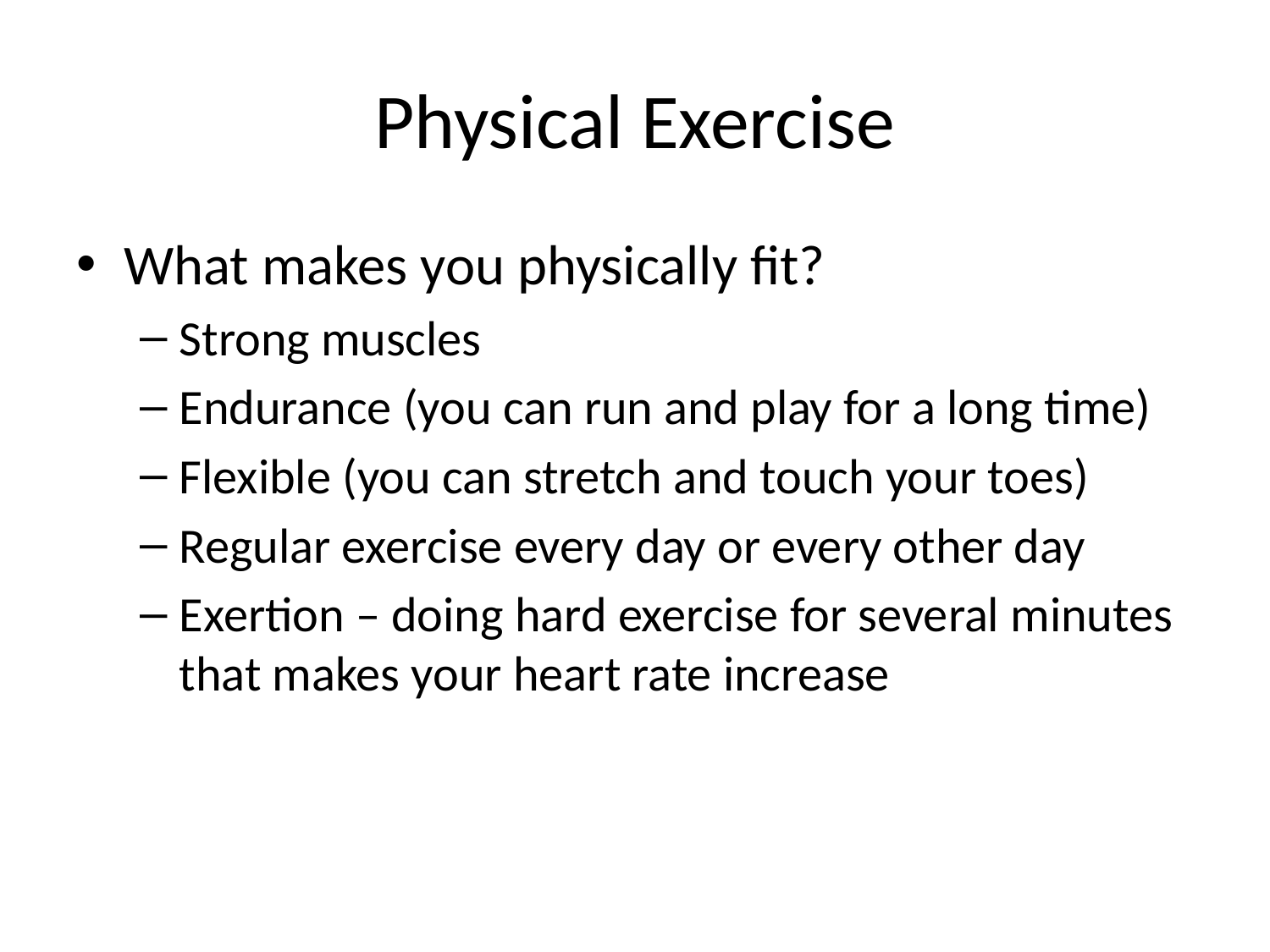

# Physical Exercise
What makes you physically fit?
Strong muscles
Endurance (you can run and play for a long time)
Flexible (you can stretch and touch your toes)
Regular exercise every day or every other day
Exertion – doing hard exercise for several minutes that makes your heart rate increase